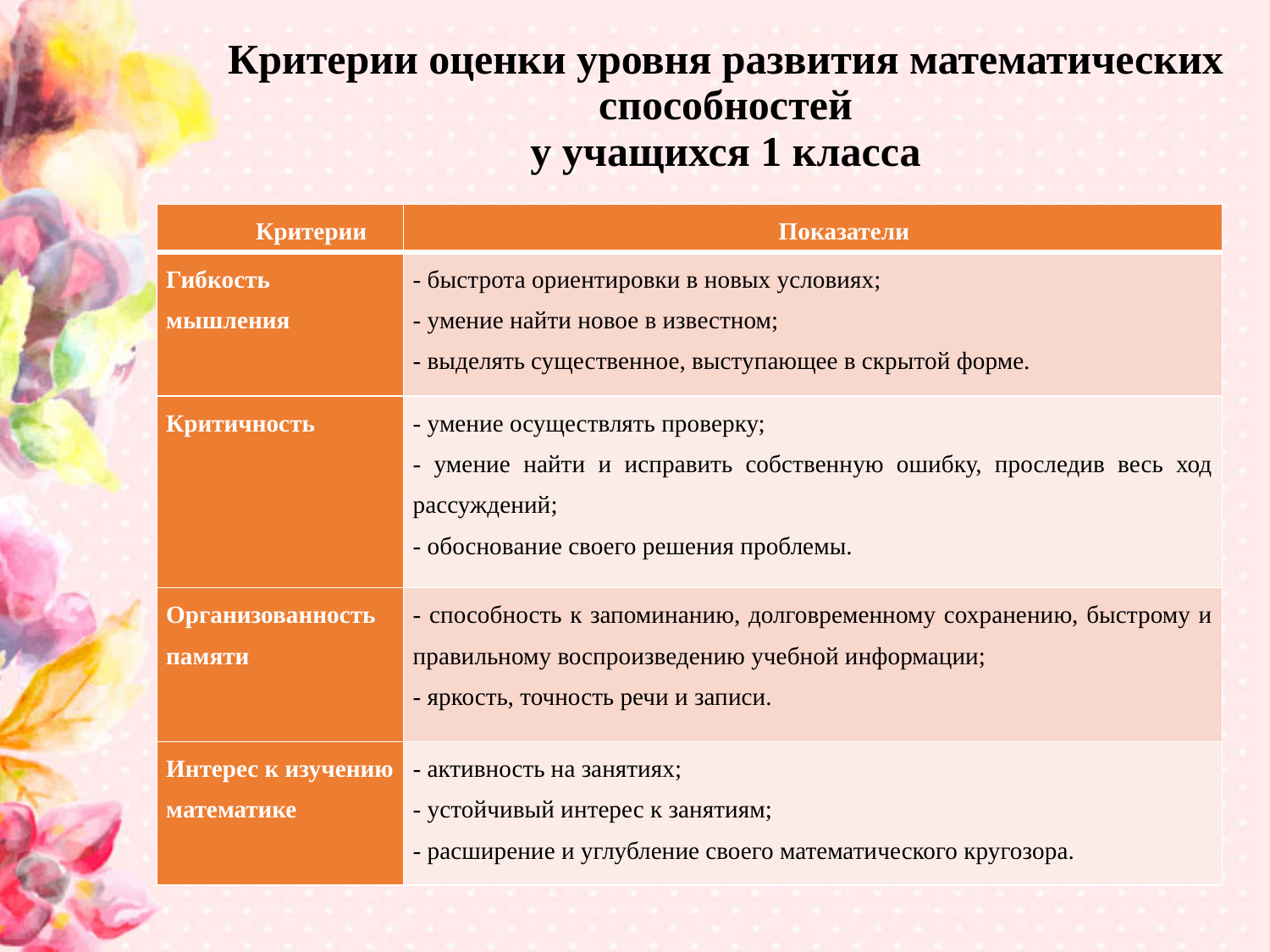

# Критерии оценки уровня развития математических способностей у учащихся 1 класса
| Критерии | Показатели |
| --- | --- |
| Гибкость мышления | - быстрота ориентировки в новых условиях; - умение найти новое в известном; - выделять существенное, выступающее в скрытой форме. |
| Критичность | - умение осуществлять проверку; - умение найти и исправить собственную ошибку, проследив весь ход рассуждений; - обоснование своего решения проблемы. |
| Организованность памяти | - способность к запоминанию, долговременному сохранению, быстрому и правильному воспроизведению учебной информации; - яркость, точность речи и записи. |
| Интерес к изучению математике | - активность на занятиях; - устойчивый интерес к занятиям; - расширение и углубление своего математического кругозора. |